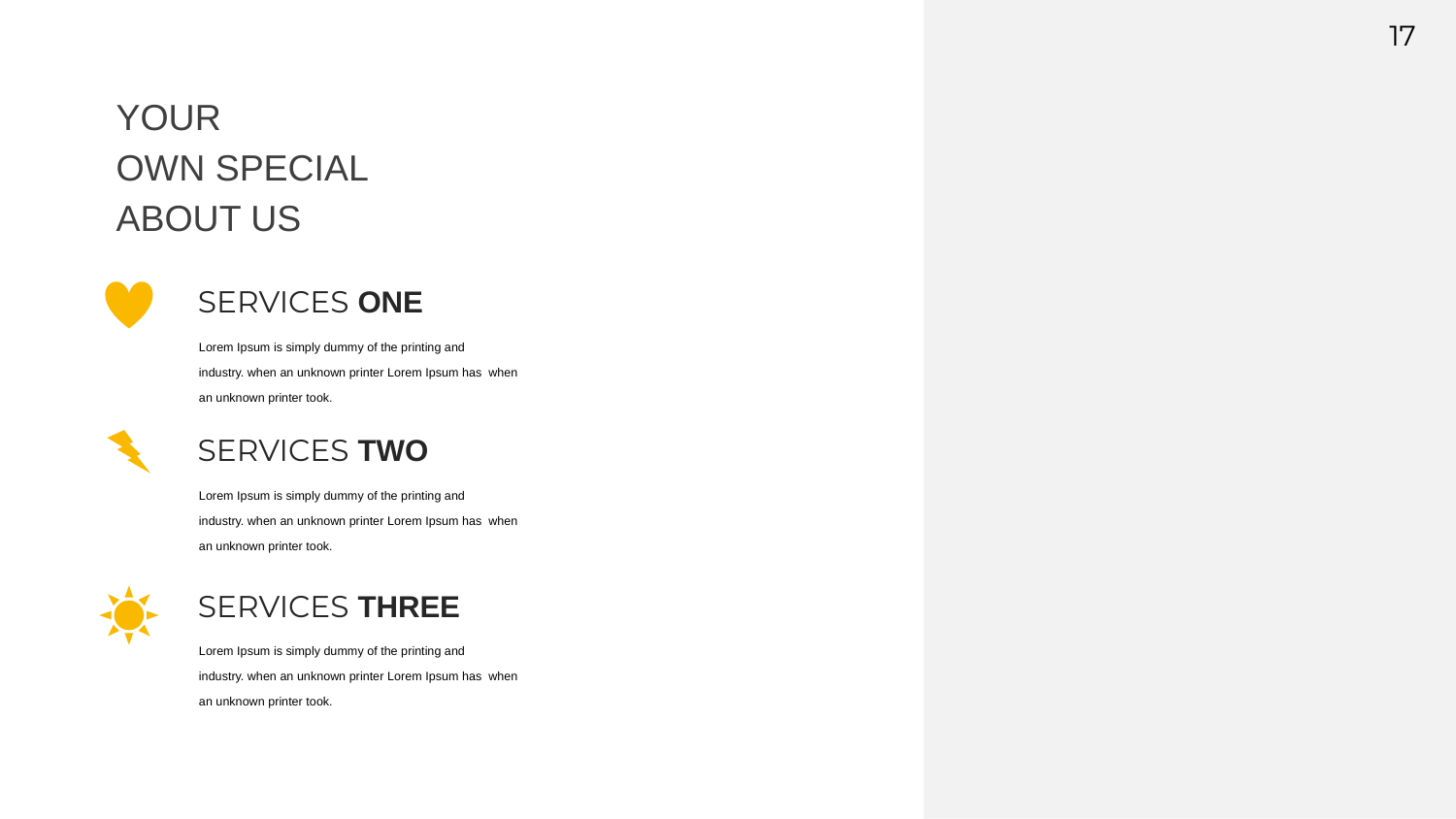

17
YOUR
OWN SPECIAL
ABOUT US

SERVICES ONE
Lorem Ipsum is simply dummy of the printing and
industry. when an unknown printer Lorem Ipsum has  when an unknown printer took.

SERVICES TWO
Lorem Ipsum is simply dummy of the printing and
industry. when an unknown printer Lorem Ipsum has  when an unknown printer took.

SERVICES THREE
Lorem Ipsum is simply dummy of the printing and
industry. when an unknown printer Lorem Ipsum has  when an unknown printer took.